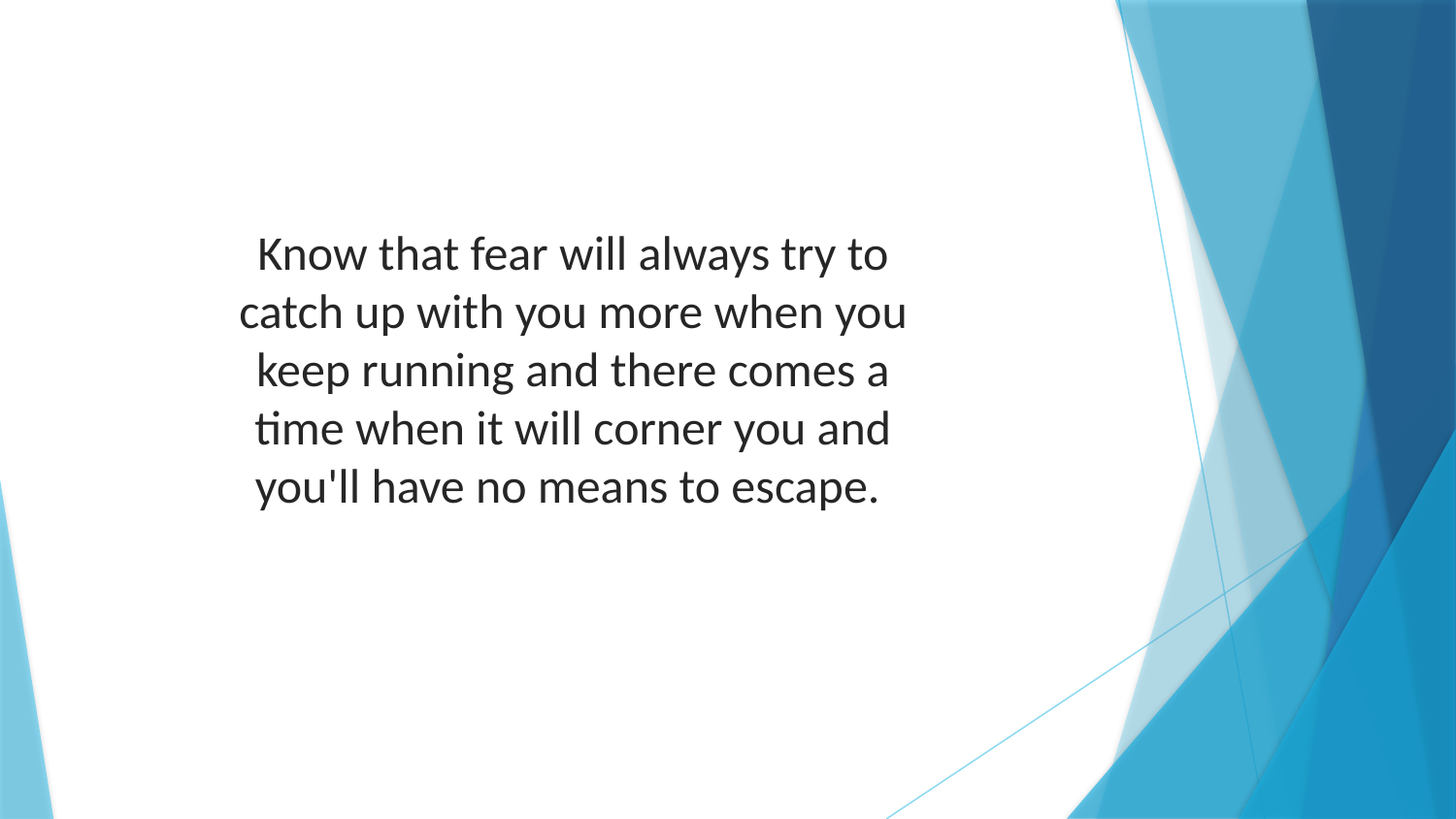

Know that fear will always try to catch up with you more when you keep running and there comes a time when it will corner you and you'll have no means to escape.